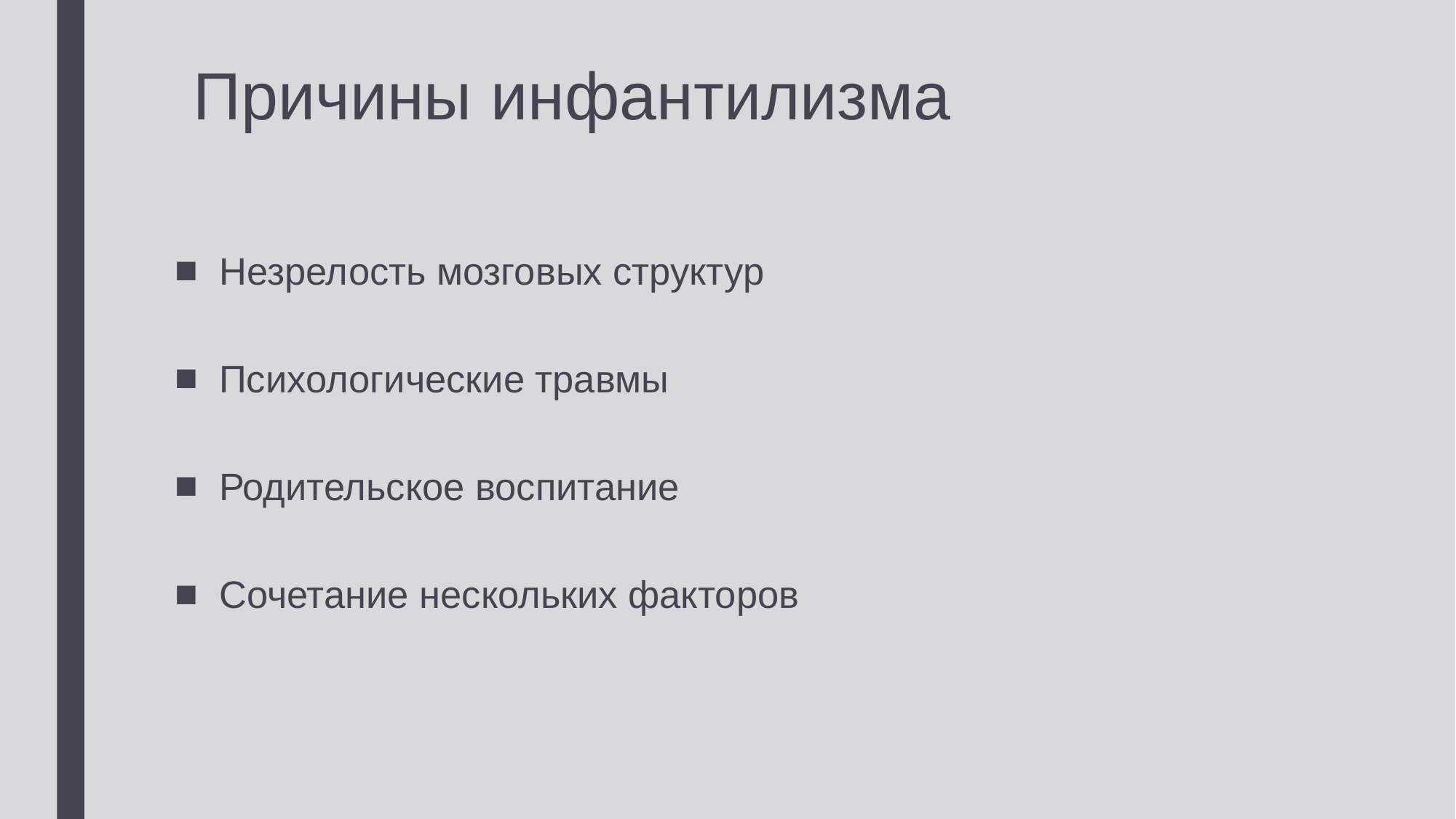

# Причины инфантилизма
Незрелость мозговых структур
Психологические травмы
Родительское воспитание
Сочетание нескольких факторов